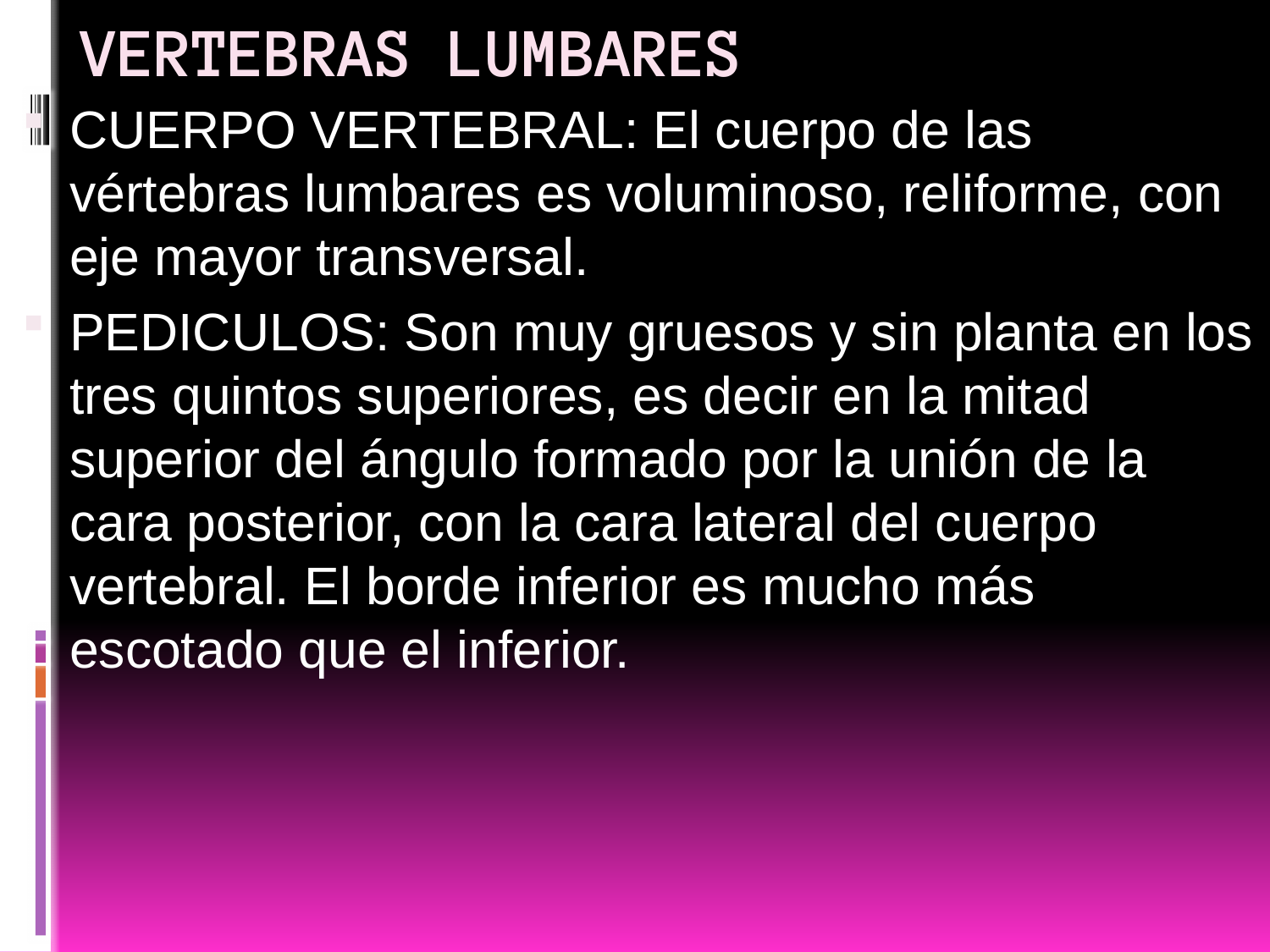

# VERTEBRAS LUMBARES
CUERPO VERTEBRAL: El cuerpo de las vértebras lumbares es voluminoso, reliforme, con eje mayor transversal.
PEDICULOS: Son muy gruesos y sin planta en los tres quintos superiores, es decir en la mitad superior del ángulo formado por la unión de la cara posterior, con la cara lateral del cuerpo vertebral. El borde inferior es mucho más escotado que el inferior.